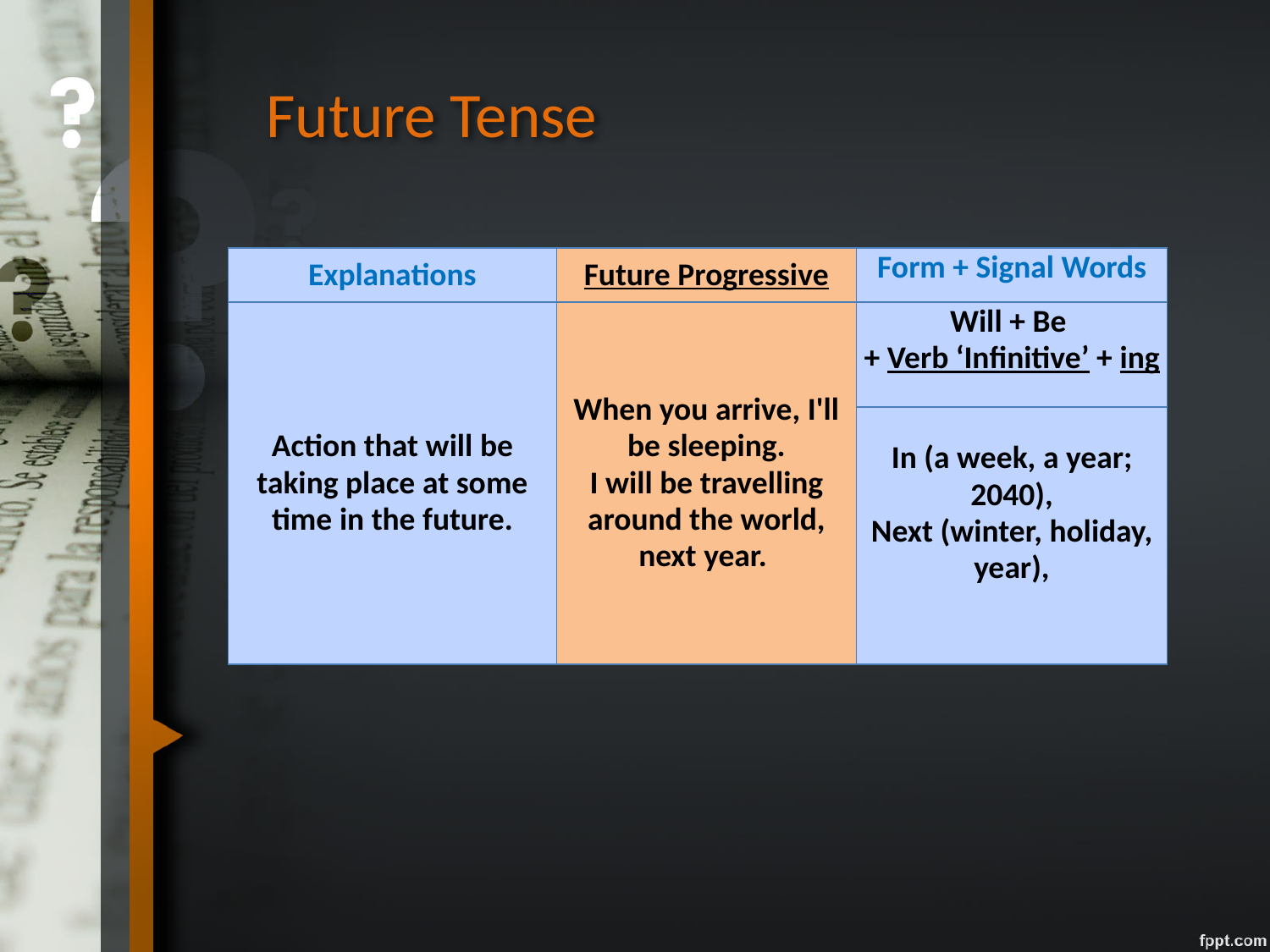

# Future Tense
| Explanations | Future Progressive | Form + Signal Words |
| --- | --- | --- |
| Action that will be taking place at some time in the future. | When you arrive, I'll be sleeping. I will be travelling around the world, next year. | Will + Be + Verb ‘Infinitive’ + ing |
|  |  | In (a week, a year; 2040), Next (winter, holiday, year), |